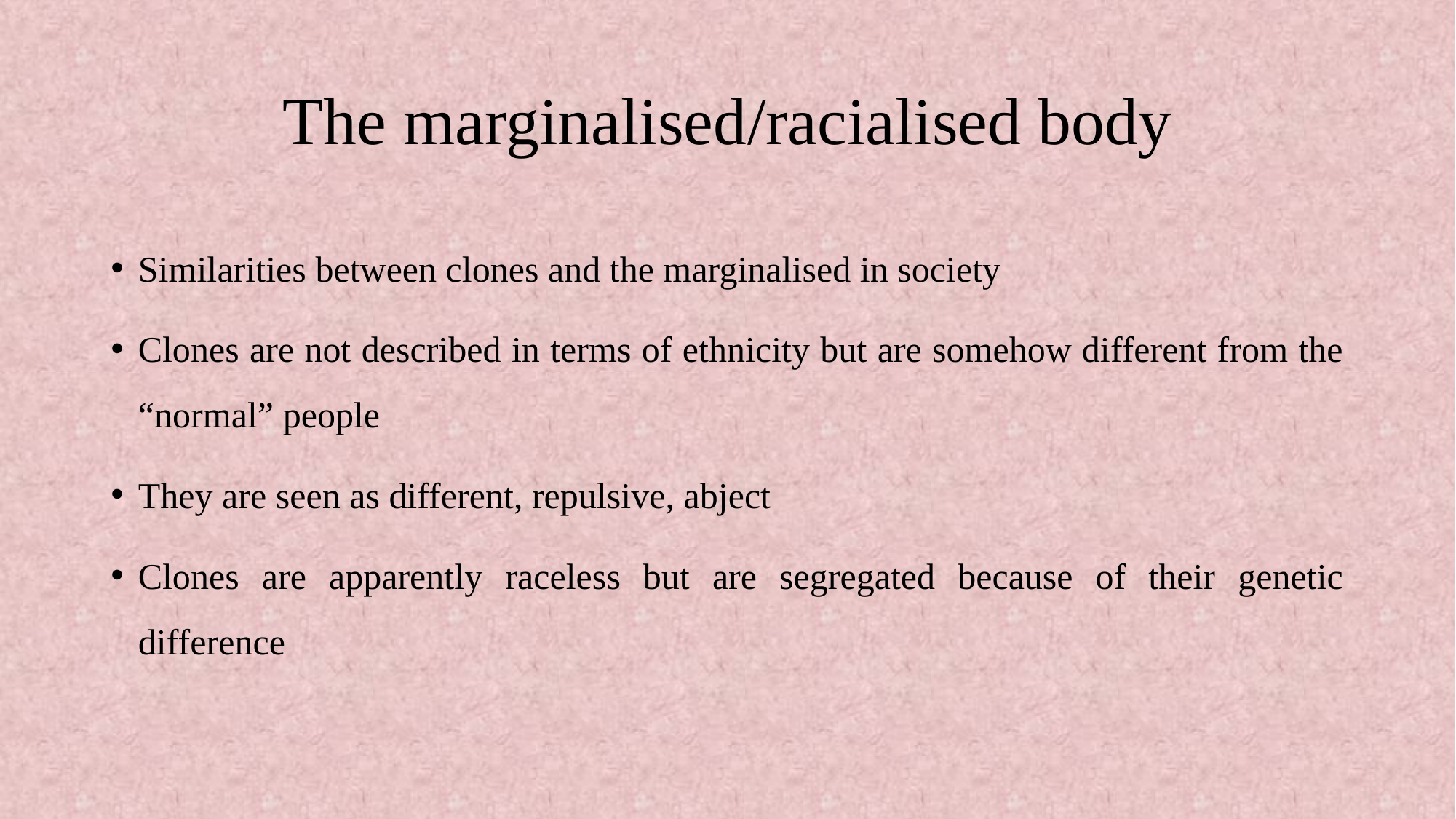

# The marginalised/racialised body
Similarities between clones and the marginalised in society
Clones are not described in terms of ethnicity but are somehow different from the “normal” people
They are seen as different, repulsive, abject
Clones are apparently raceless but are segregated because of their genetic difference